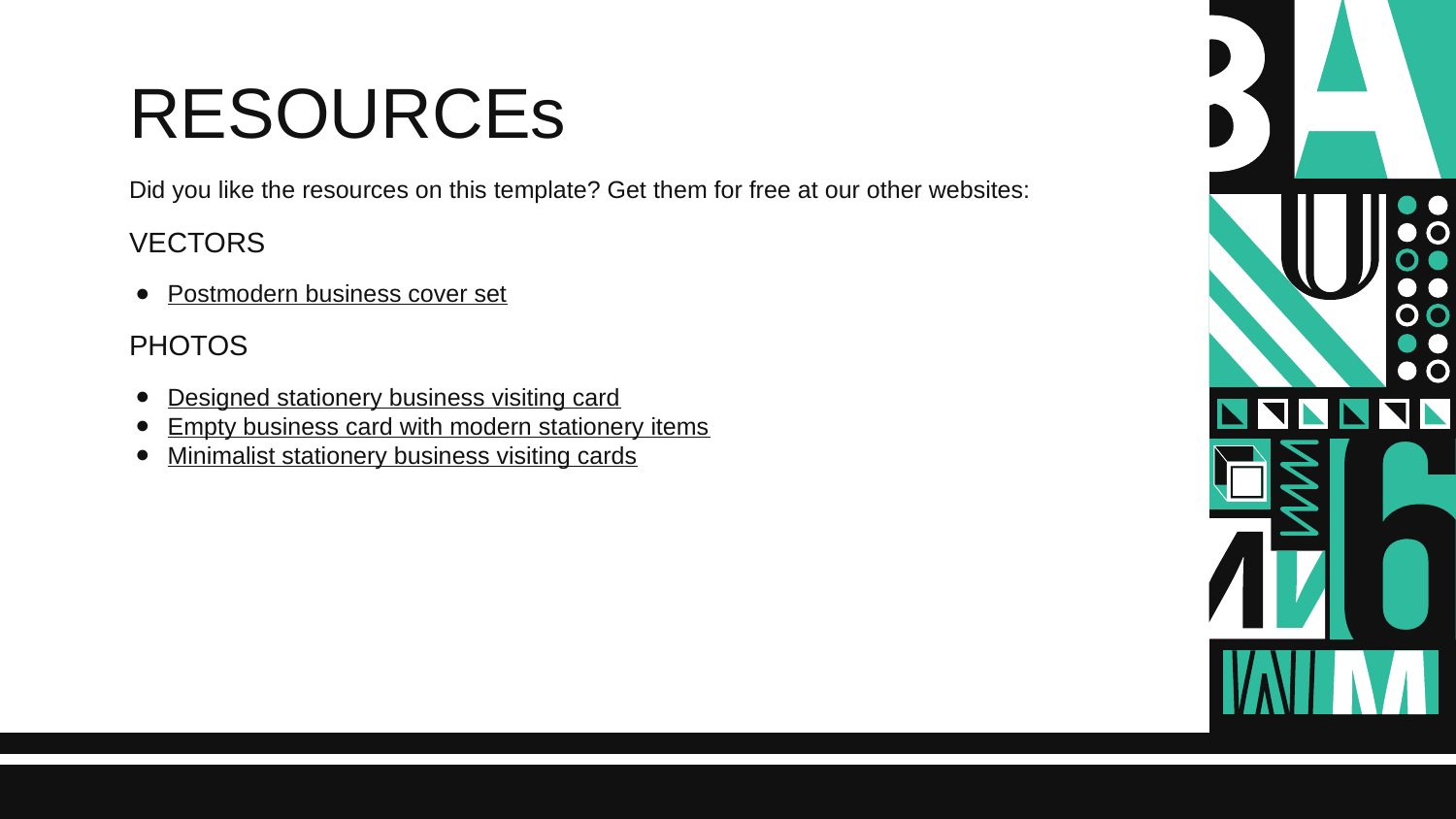

# RESOURCEs
Did you like the resources on this template? Get them for free at our other websites:
VECTORS
Postmodern business cover set
PHOTOS
Designed stationery business visiting card
Empty business card with modern stationery items
Minimalist stationery business visiting cards